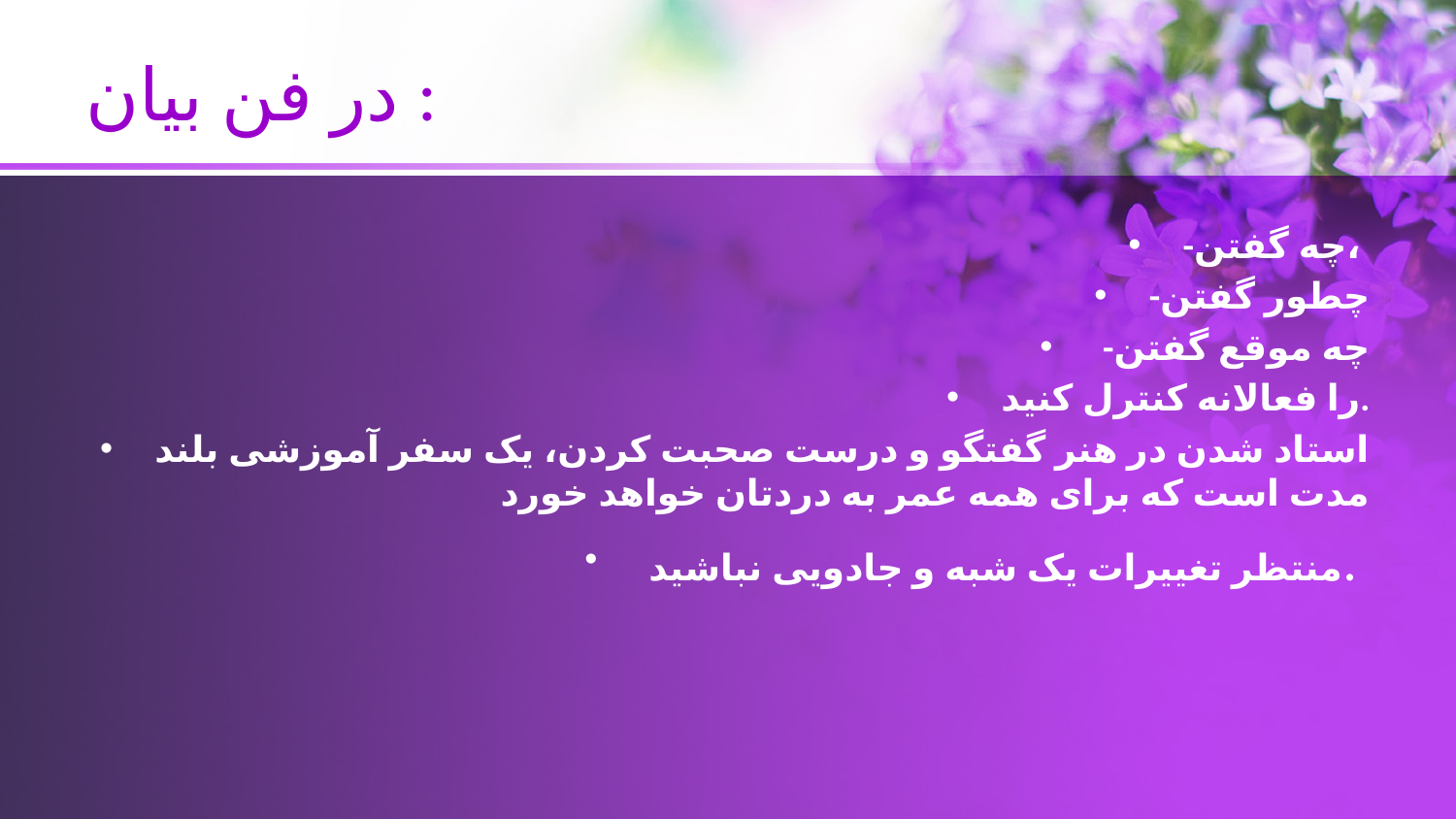

# در فن بیان :
-چه گفتن،
-چطور گفتن
 -چه موقع گفتن
را فعالانه کنترل کنید.
استاد شدن در هنر گفتگو و درست صحبت کردن، یک سفر آموزشی بلند مدت است که برای همه عمر به دردتان خواهد خورد
 منتظر تغییرات یک شبه و جادویی نباشید.